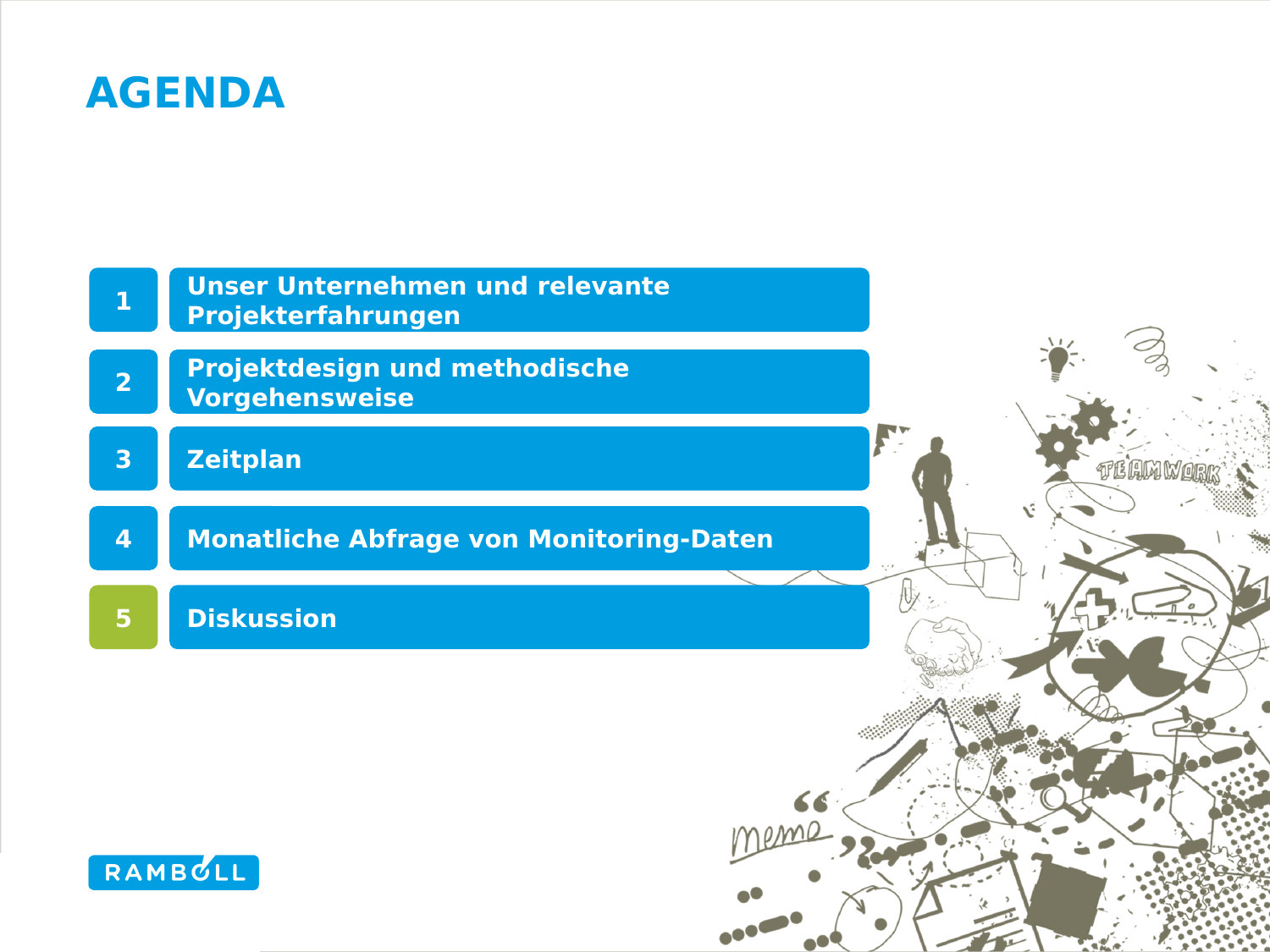

# AGENDA
1
Unser Unternehmen und relevante Projekterfahrungen
2
Projektdesign und methodische Vorgehensweise
3
Zeitplan
4
Monatliche Abfrage von Monitoring-Daten
5
Diskussion